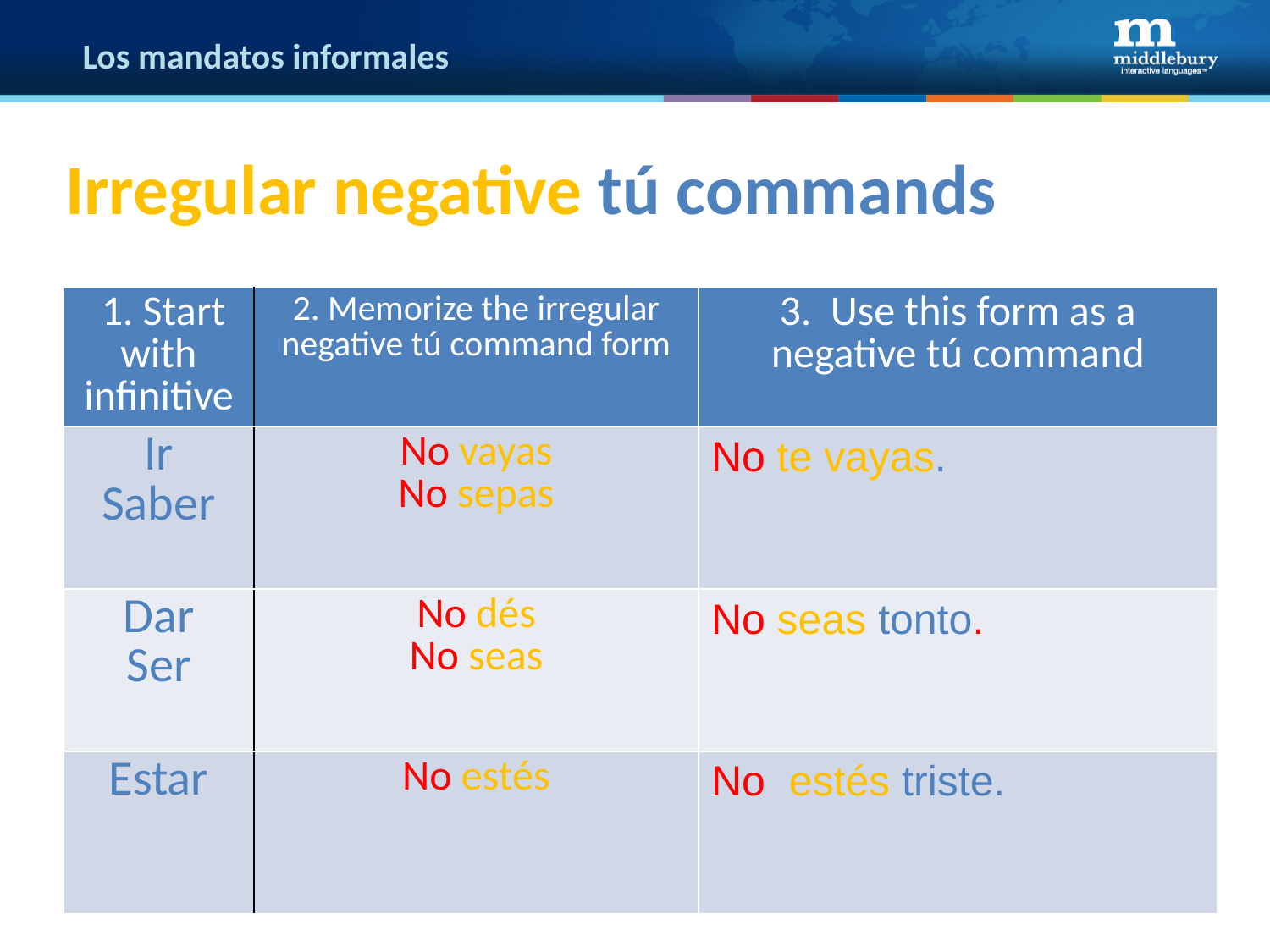

# Los mandatos informales
Irregular negative tú commands
| 1. Start with infinitive | 2. Memorize the irregular negative tú command form | 3. Use this form as a negative tú command |
| --- | --- | --- |
| Ir Saber | No vayas No sepas | No te vayas. |
| Dar Ser | No dés No seas | No seas tonto. |
| Estar | No estés | No estés triste. |